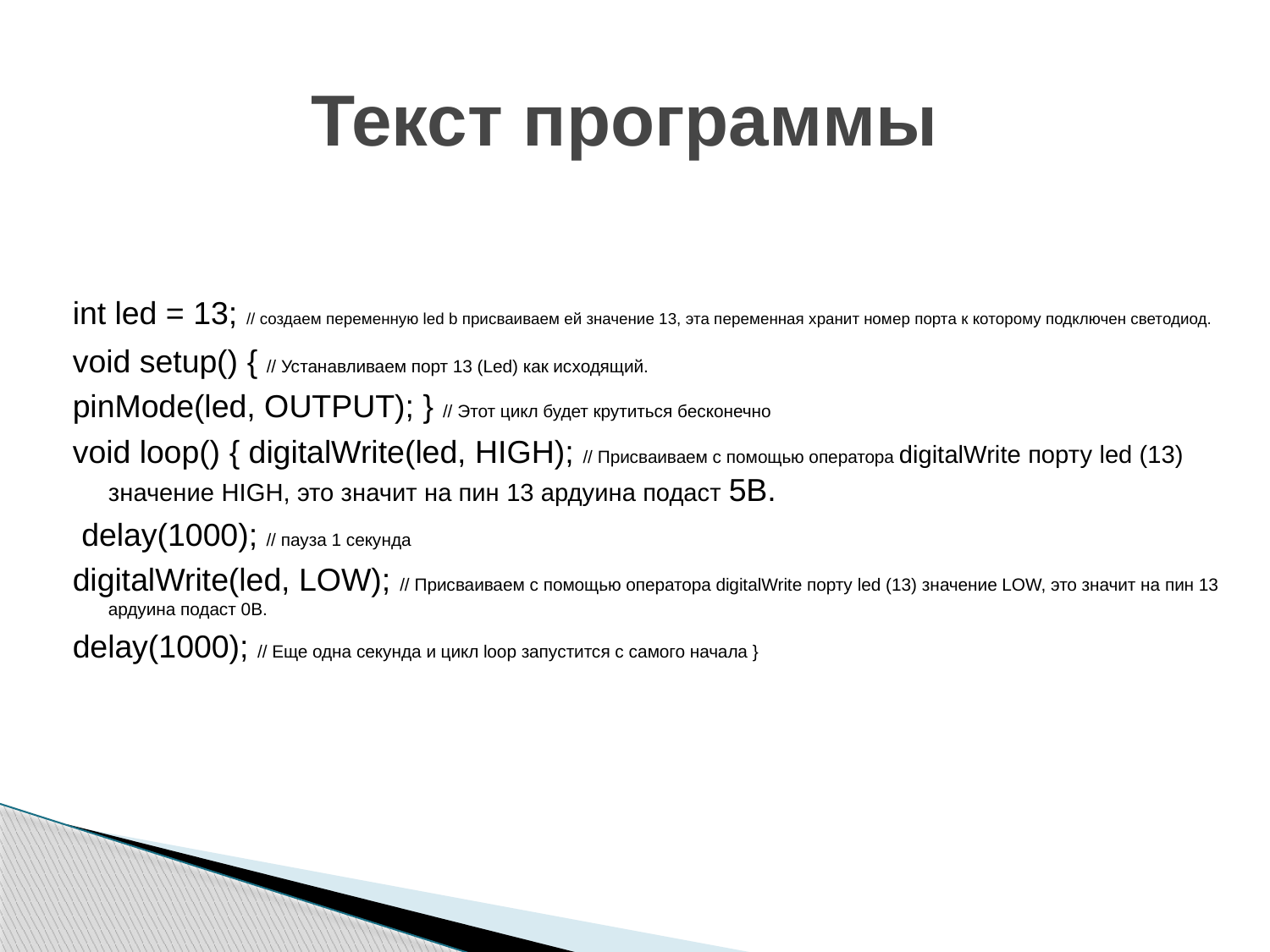

# Текст программы
int led = 13; // создаем переменную led b присваиваем ей значение 13, эта переменная хранит номер порта к которому подключен светодиод.
void setup() { // Устанавливаем порт 13 (Led) как исходящий.
pinMode(led, OUTPUT); } // Этот цикл будет крутиться бесконечно
void loop() { digitalWrite(led, HIGH); // Присваиваем с помощью оператора digitalWrite порту led (13) значение HIGH, это значит на пин 13 ардуина подаст 5В.
 delay(1000); // пауза 1 секунда
digitalWrite(led, LOW); // Присваиваем с помощью оператора digitalWrite порту led (13) значение LOW, это значит на пин 13 ардуина подаст 0В.
delay(1000); // Еще одна секунда и цикл loop запустится с самого начала }